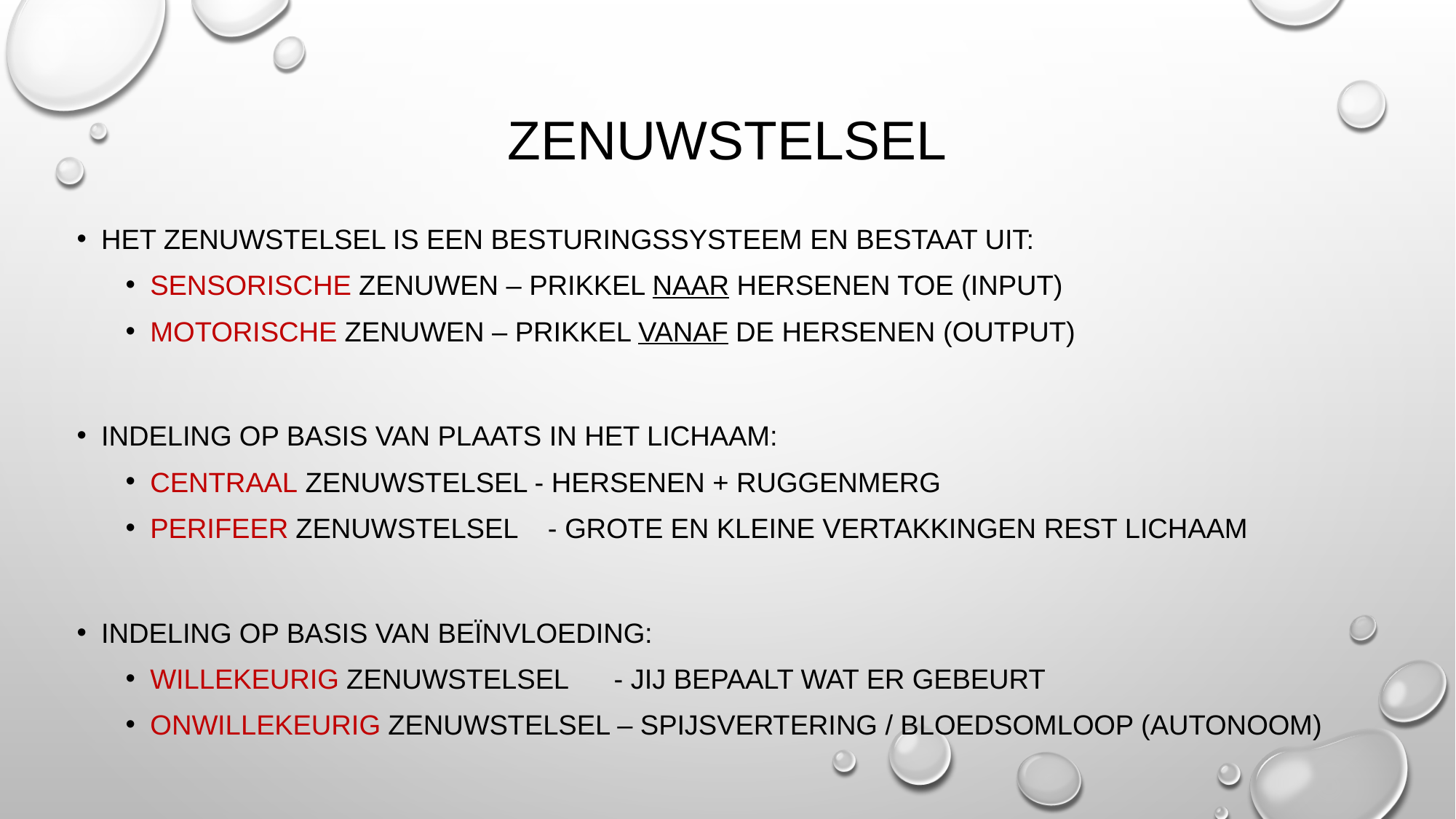

# zenuwstelsel
Het zenuwstelsel is een besturingssysteem en bestaat uit:
Sensorische zenuwen – prikkel naar hersenen toe (input)
Motorische zenuwen – prikkel vanaf de hersenen (output)

Indeling op basis van plaats in het lichaam:
Centraal zenuwstelsel - hersenen + ruggenmerg
Perifeer zenuwstelsel    - grote en kleine vertakkingen rest lichaam

Indeling op basis van beïnvloeding:
Willekeurig zenuwstelsel      - jij bepaalt wat er gebeurt
Onwillekeurig zenuwstelsel – spijsvertering / bloedsomloop (autonoom)